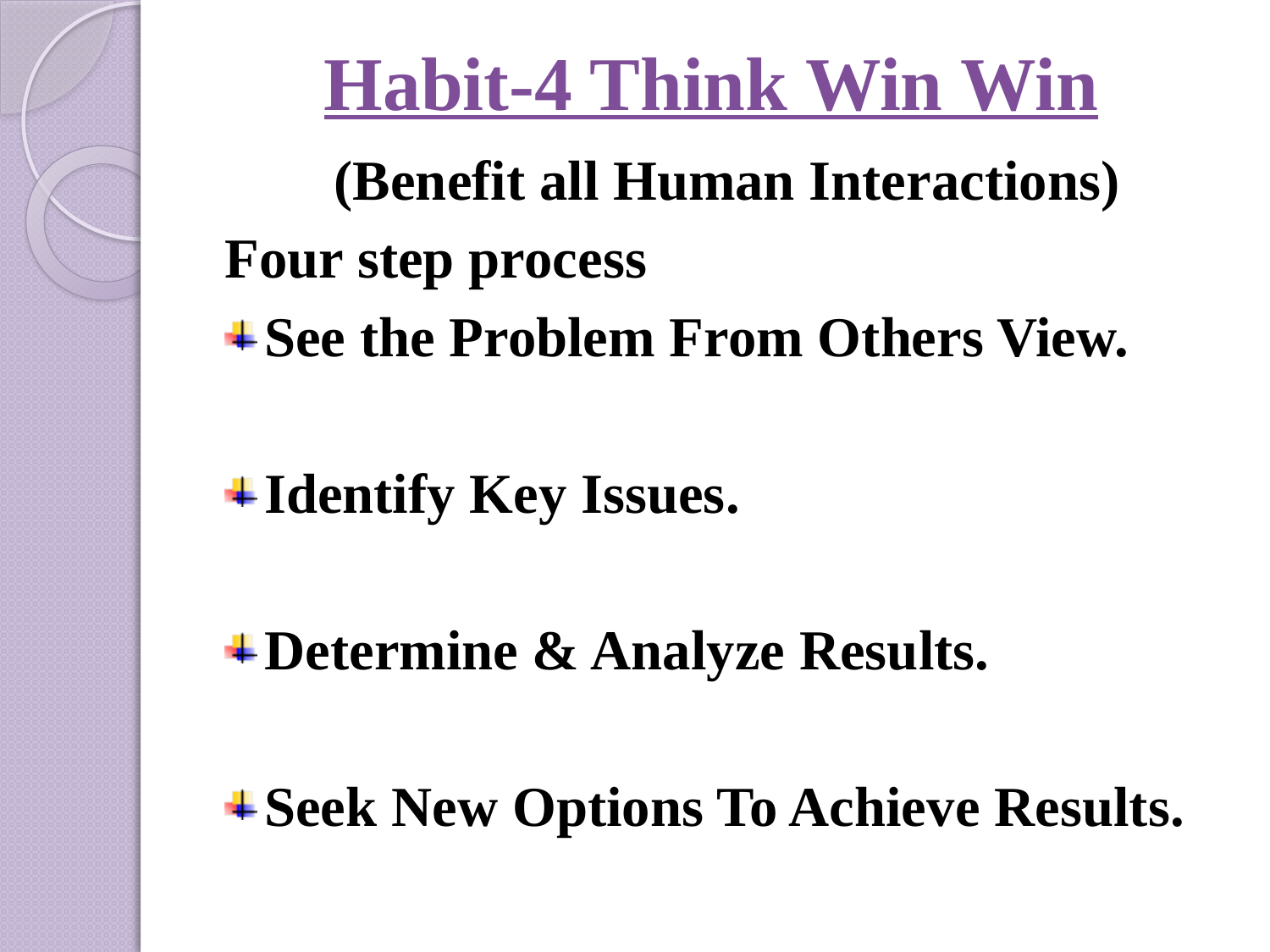

# Habit-4 Think Win Win
(Benefit all Human Interactions)
Four step process
See the Problem From Others View.

Identify Key Issues.

Determine & Analyze Results.

Seek New Options To Achieve Results.